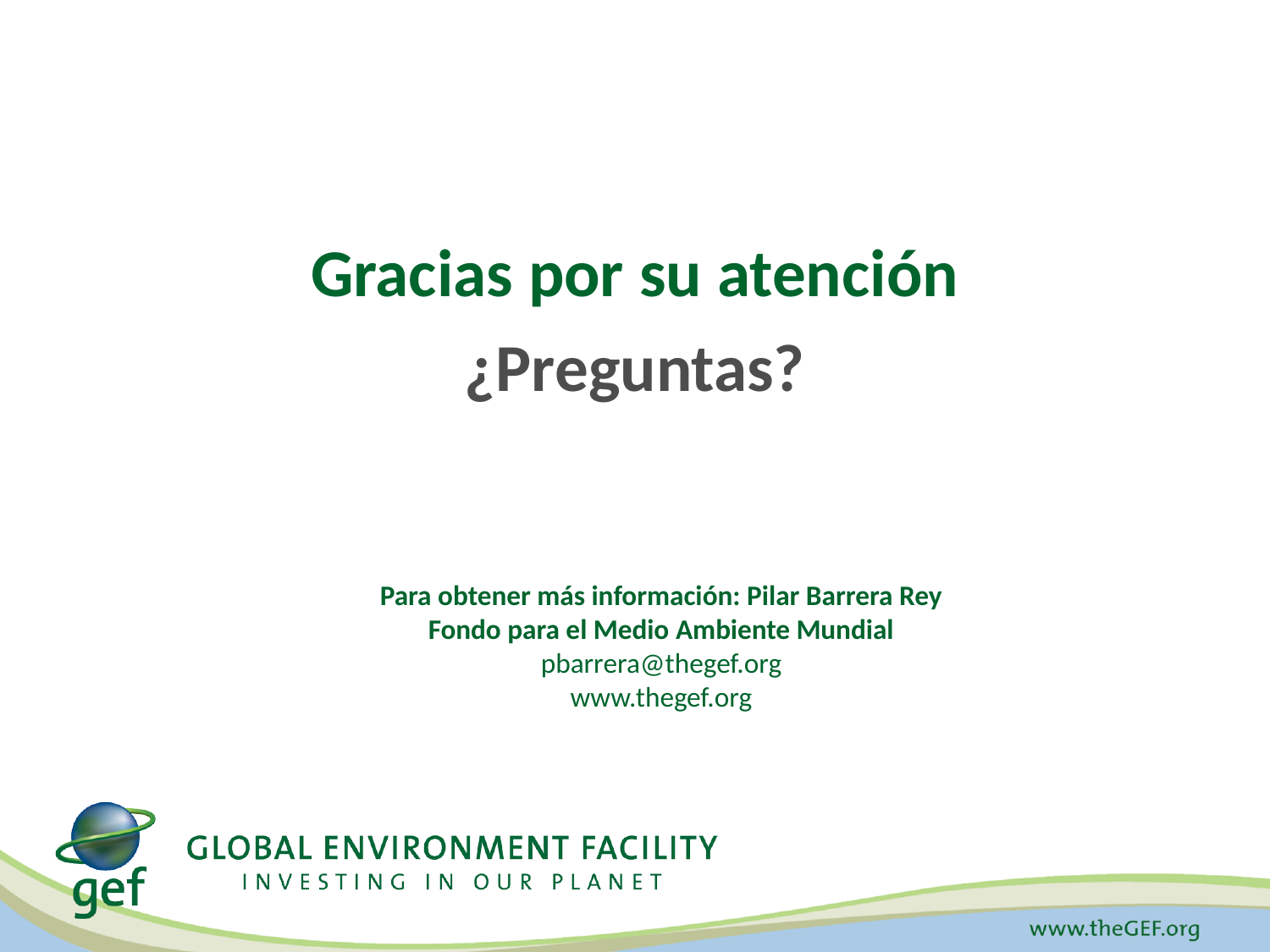

Gracias por su atención
¿Preguntas?
Para obtener más información: Pilar Barrera Rey
Fondo para el Medio Ambiente Mundial
pbarrera@thegef.org
www.thegef.org